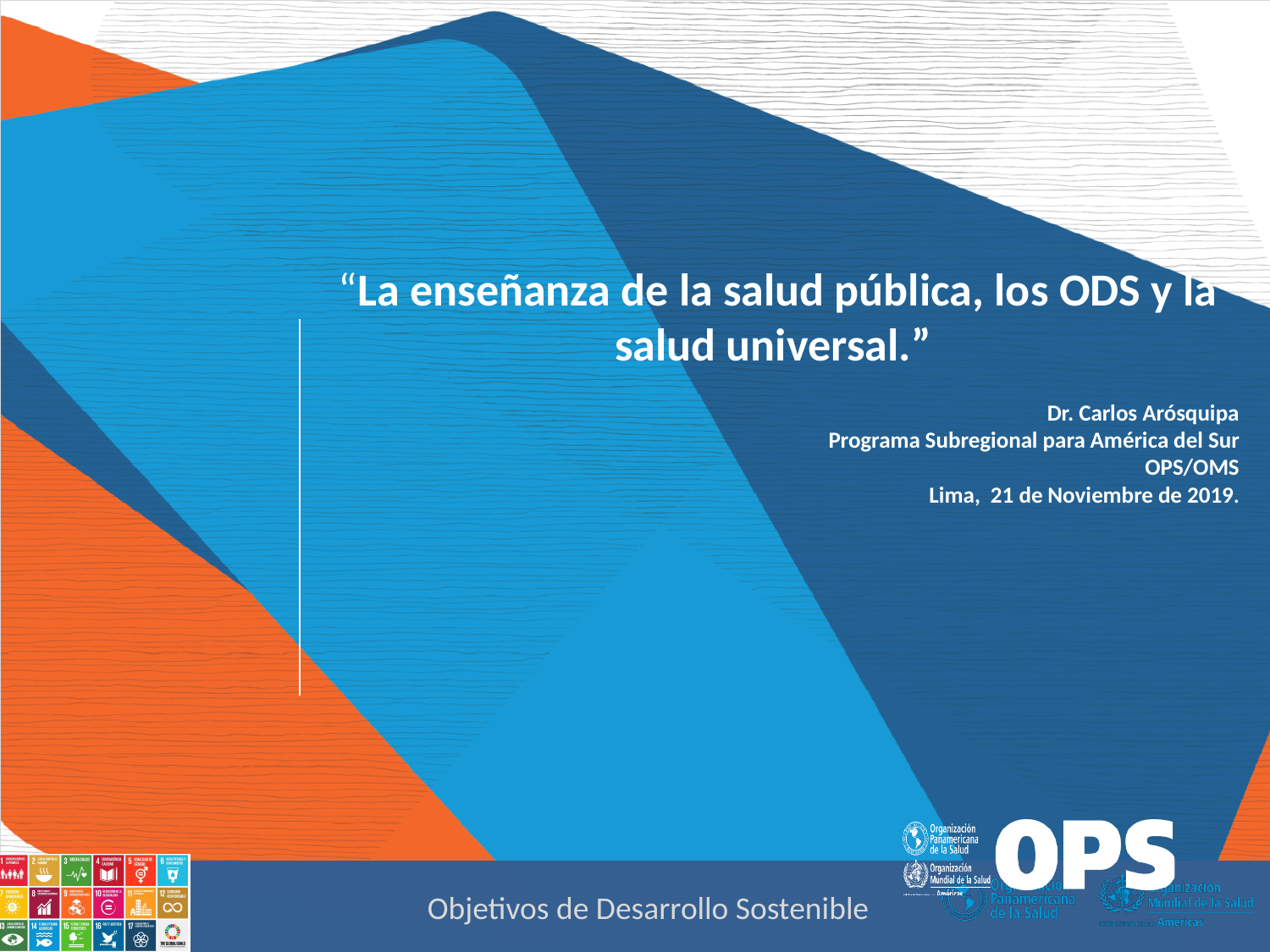

“La enseñanza de la salud pública, los ODS y la salud universal.”

Dr. Carlos Arósquipa
Programa Subregional para América del Sur
OPS/OMS
Lima,  21 de Noviembre de 2019.